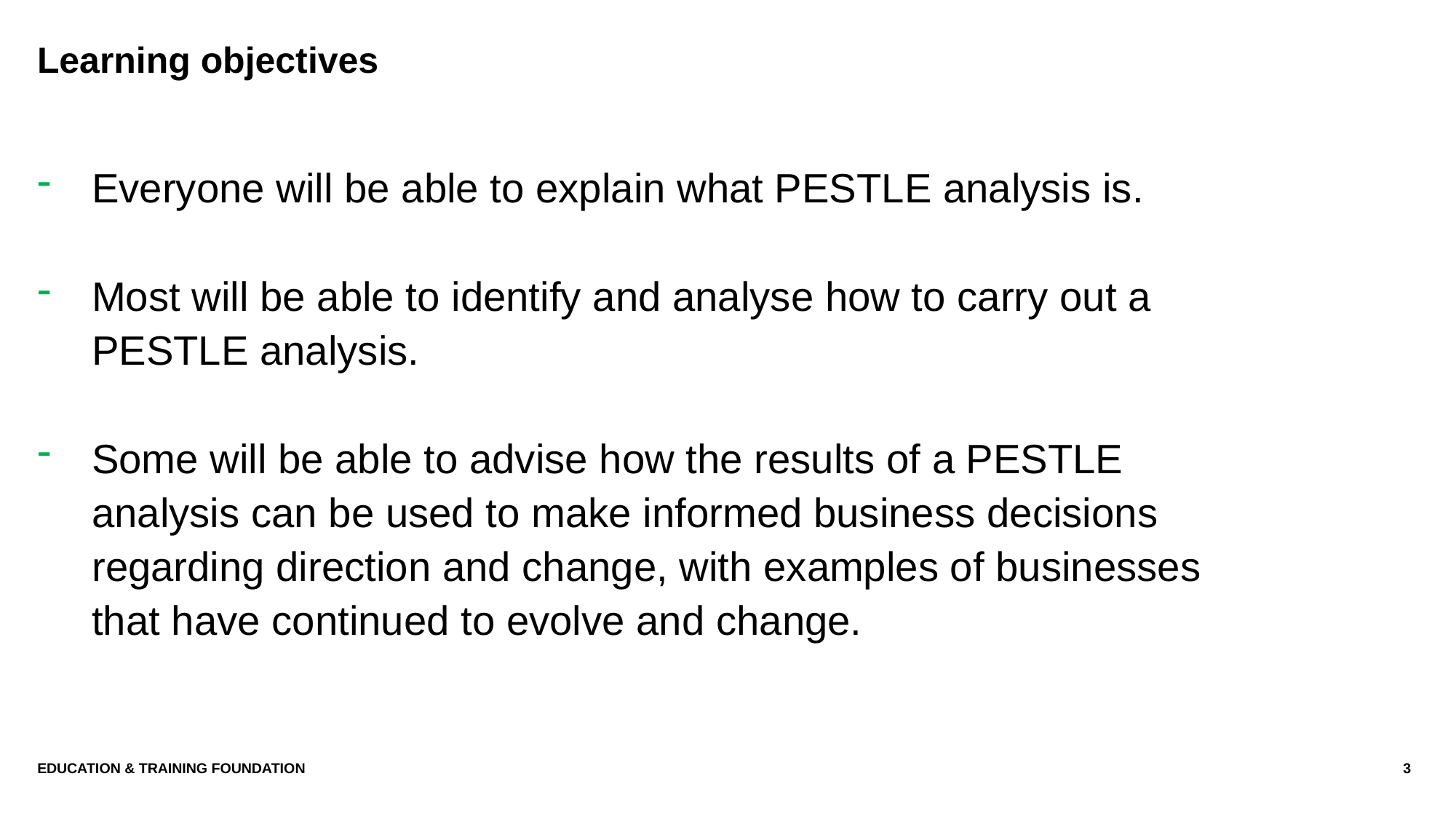

# Learning objectives
Everyone will be able to explain what PESTLE analysis is.

Most will be able to identify and analyse how to carry out a PESTLE analysis.

Some will be able to advise how the results of a PESTLE analysis can be used to make informed business decisions regarding direction and change, with examples of businesses that have continued to evolve and change.
Education & Training Foundation
3